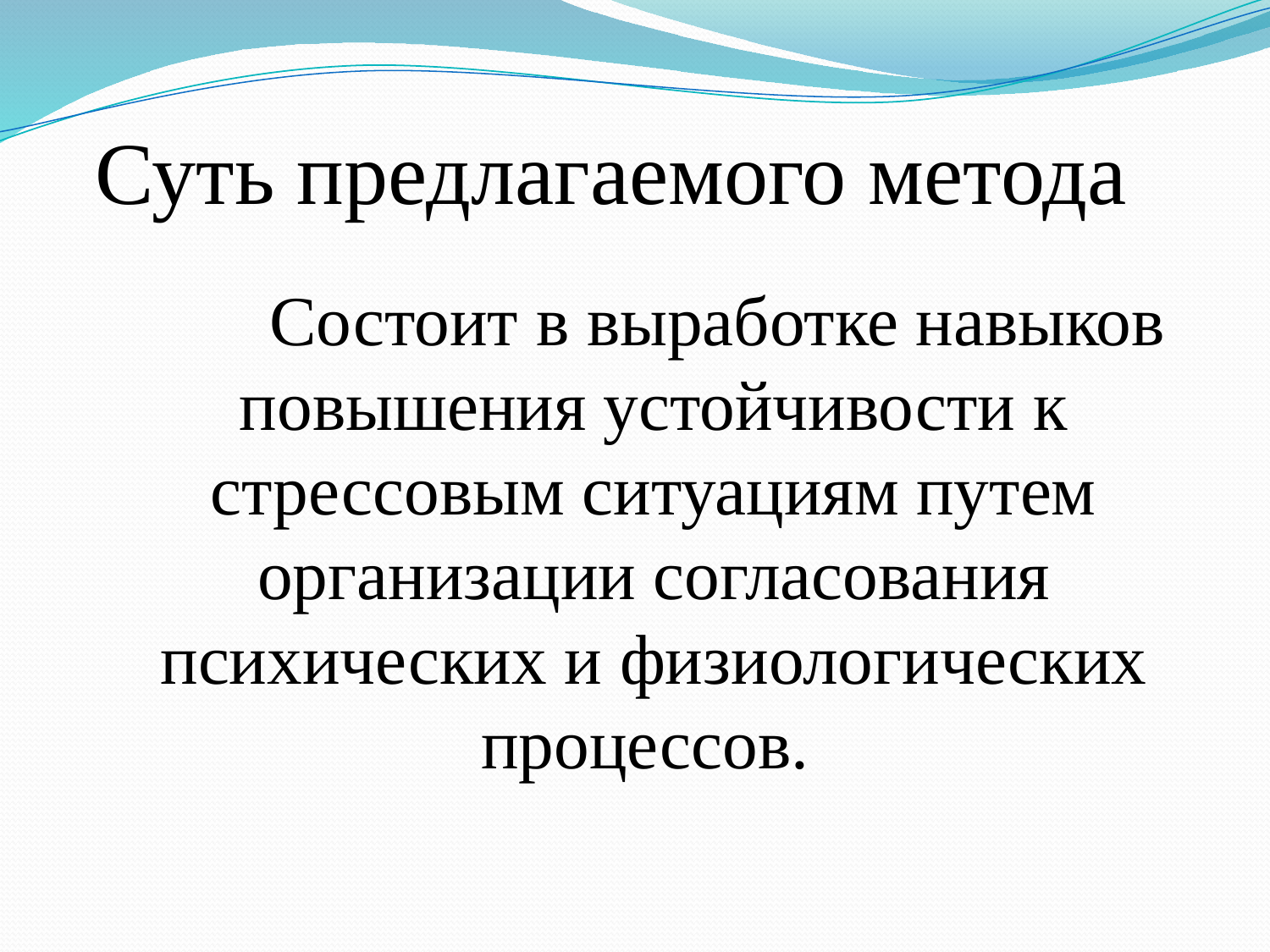

# Суть предлагаемого метода
		Состоит в выработке навыков повышения устойчивости к стрессовым ситуациям путем организации согласования психических и физиологических процессов.